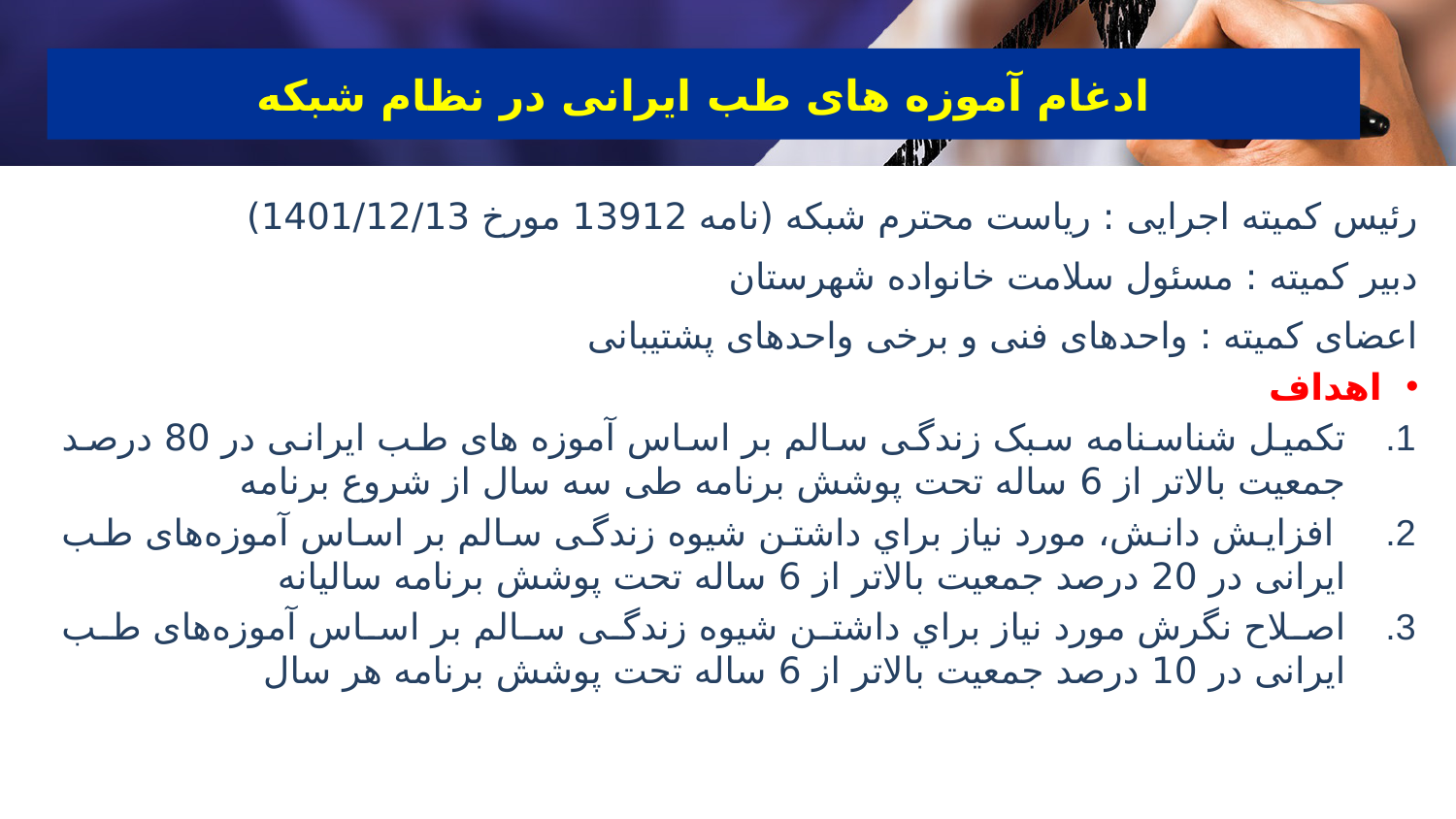

ادغام آموزه های طب ایرانی در نظام شبکه
رئیس کمیته اجرایی : ریاست محترم شبکه (نامه 13912 مورخ 1401/12/13)
دبیر کمیته : مسئول سلامت خانواده شهرستان
اعضای کمیته : واحدهای فنی و برخی واحدهای پشتیبانی
اهداف
تکمیل شناسنامه سبک زندگی سالم بر اساس آموزه های طب ایرانی در 80 درصد جمعیت بالاتر از 6 ساله تحت پوشش برنامه طی سه سال از شروع برنامه
 افزايش دانش، مورد نياز براي داشتن شیوه زندگی سالم بر اساس آموزه‌های طب ایرانی در 20 درصد جمعیت بالاتر از 6 ساله تحت پوشش برنامه سالیانه
اصلاح نگرش مورد نياز براي داشتن شیوه زندگی سالم بر اساس آموزه‌های طب ایرانی در 10 درصد جمعیت بالاتر از 6 ساله تحت پوشش برنامه هر سال